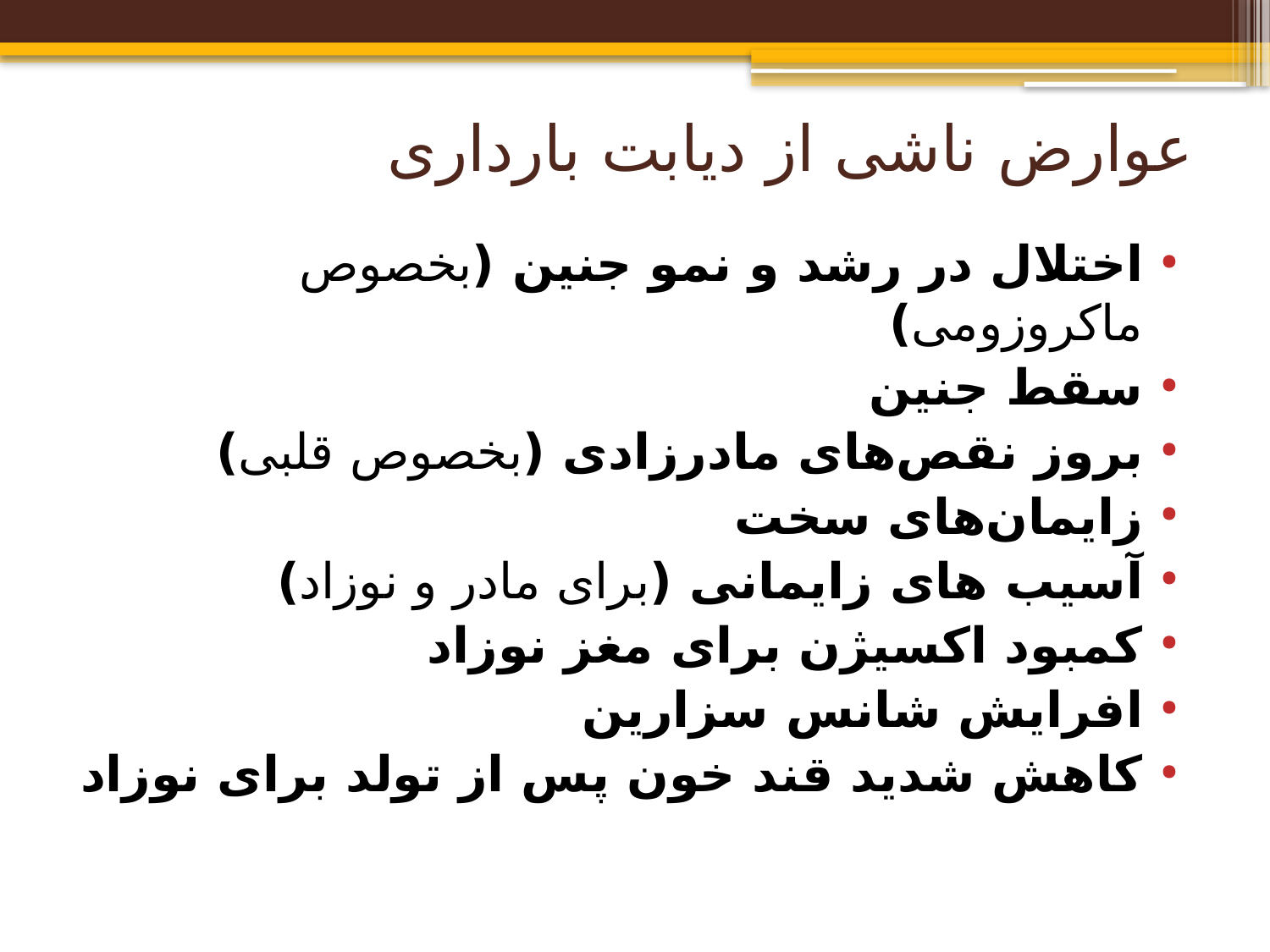

# عوارض ناشی از دیابت بارداری
اختلال در رشد و نمو جنین (بخصوص ماکروزومی)
سقط جنین
بروز نقص‌های مادرزادی (بخصوص قلبی)
زایمان‌های سخت
آسیب های زایمانی (برای مادر و نوزاد)
کمبود اکسیژن برای مغز نوزاد
افرایش شانس سزارین
کاهش شدید قند خون پس از تولد برای نوزاد